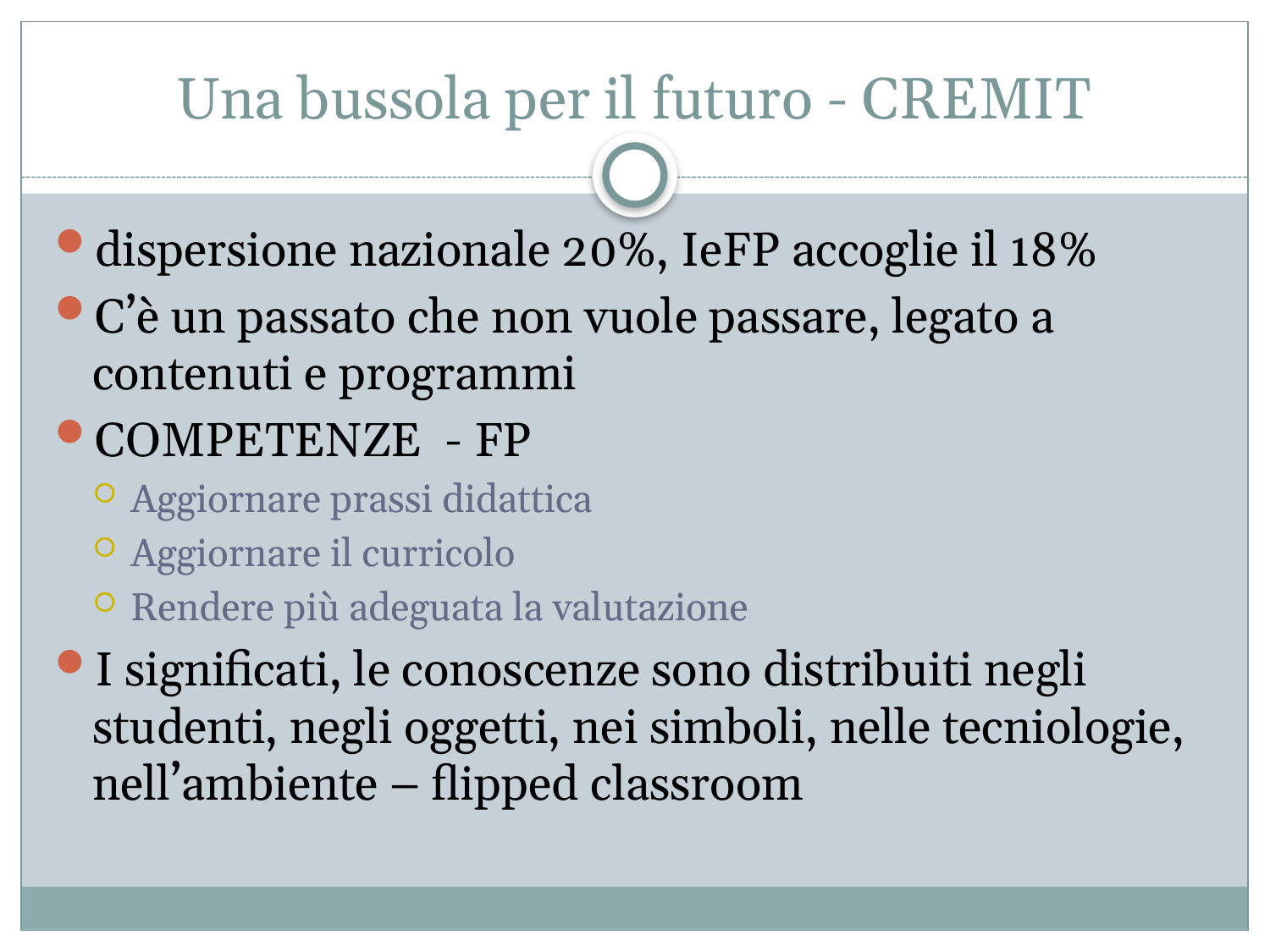

# Una bussola per il futuro - CREMIT
dispersione nazionale 20%, IeFP accoglie il 18%
C’è un passato che non vuole passare, legato a contenuti e programmi
COMPETENZE  - FP
Aggiornare prassi didattica
Aggiornare il curricolo
Rendere più adeguata la valutazione
I significati, le conoscenze sono distribuiti negli studenti, negli oggetti, nei simboli, nelle tecniologie, nell’ambiente – flipped classroom